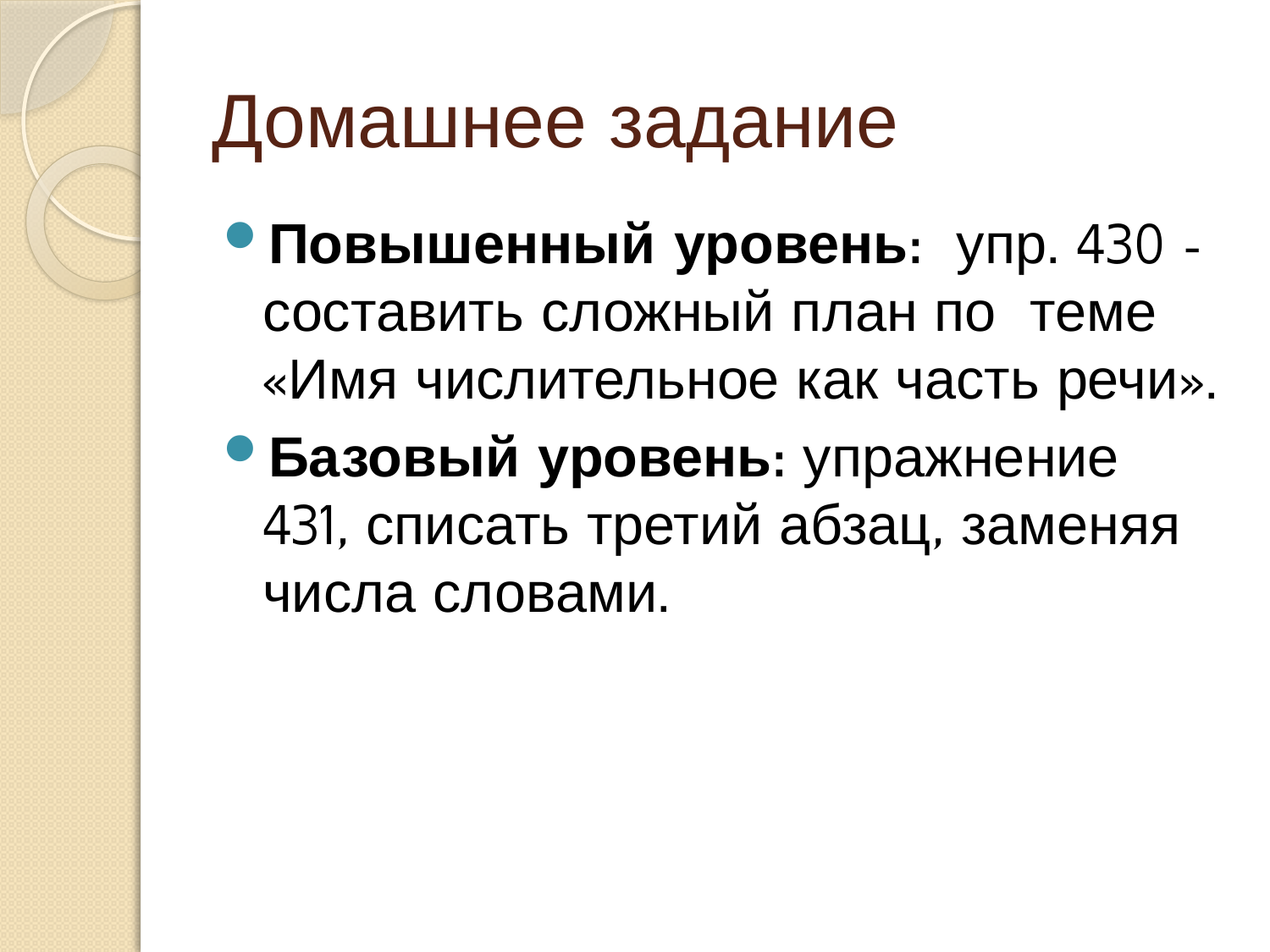

# Домашнее задание
Повышенный уровень:  упр. 430 - составить сложный план по  теме  «Имя числительное как часть речи».
Базовый уровень: упражнение  431, списать третий абзац, заменяя числа словами.